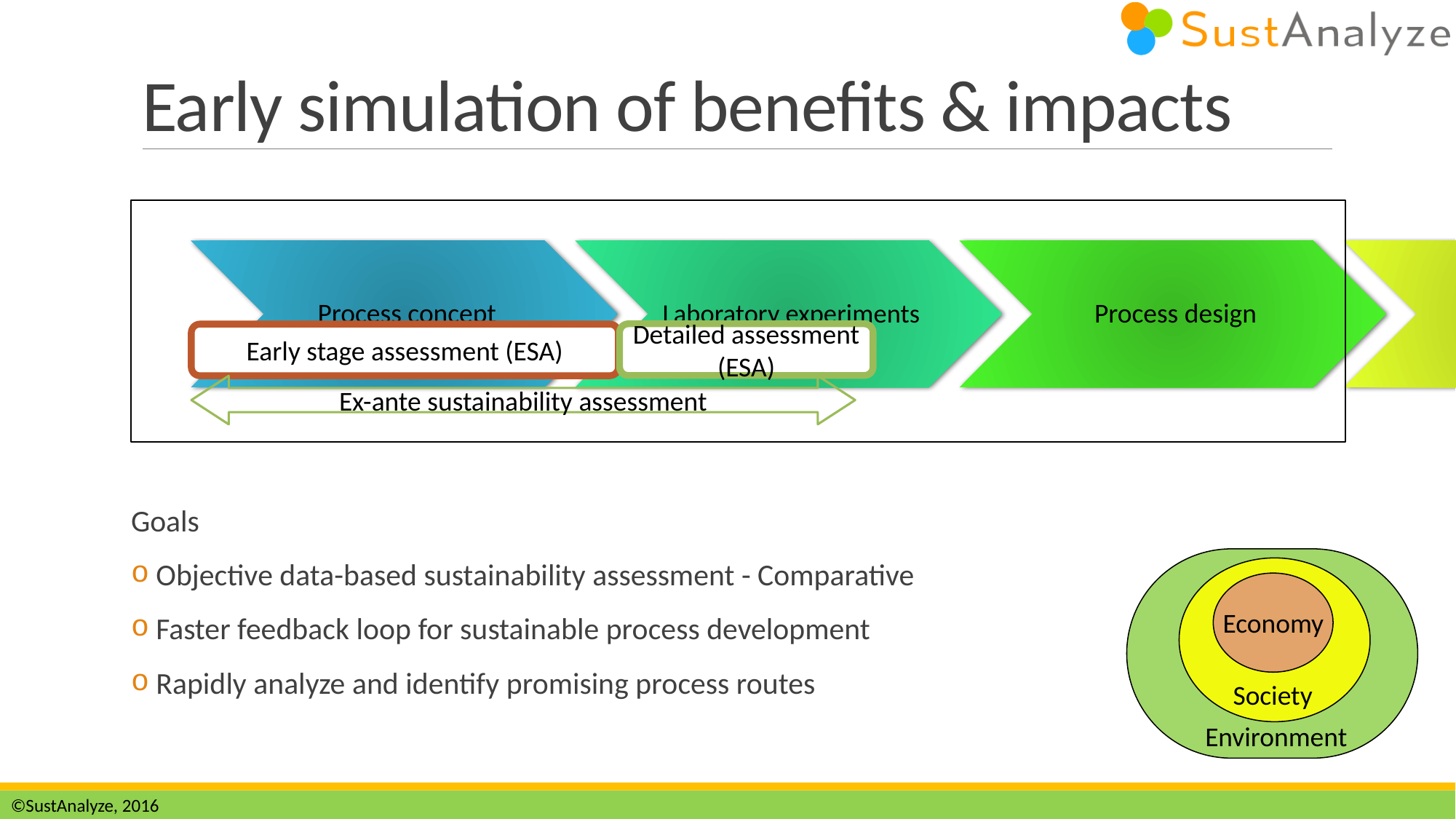

# Early simulation of benefits & impacts
Process concept
Laboratory experiments
Process design
Pilot trials
Commercial
production

Early stage assessment (ESA)
Ex-ante sustainability assessment
Detailed assessment (ESA)
Goals
 Objective data-based sustainability assessment - Comparative
 Faster feedback loop for sustainable process development
 Rapidly analyze and identify promising process routes

Economy
Society
Environment